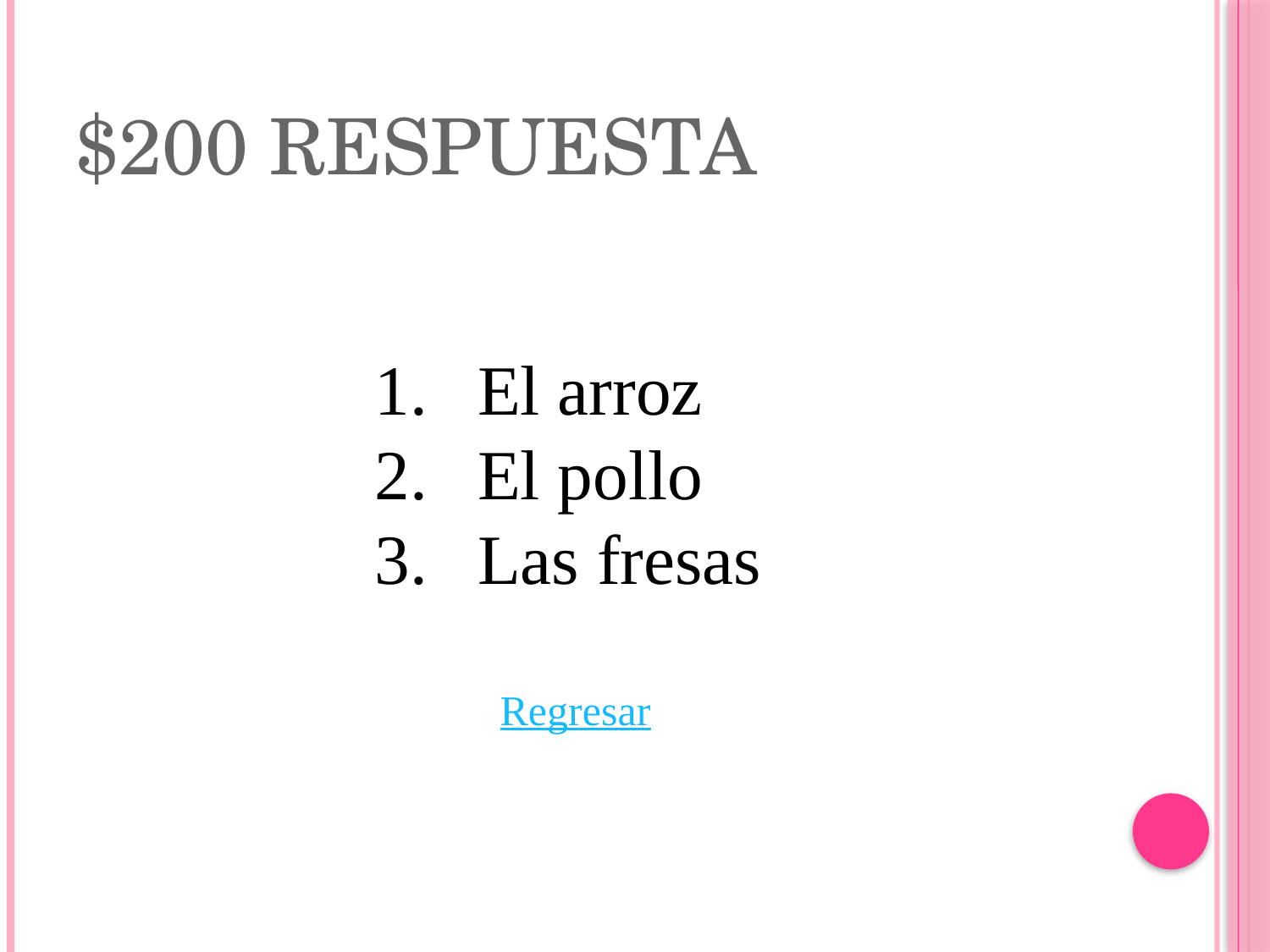

# $200 Respuesta
El arroz
El pollo
Las fresas
Regresar